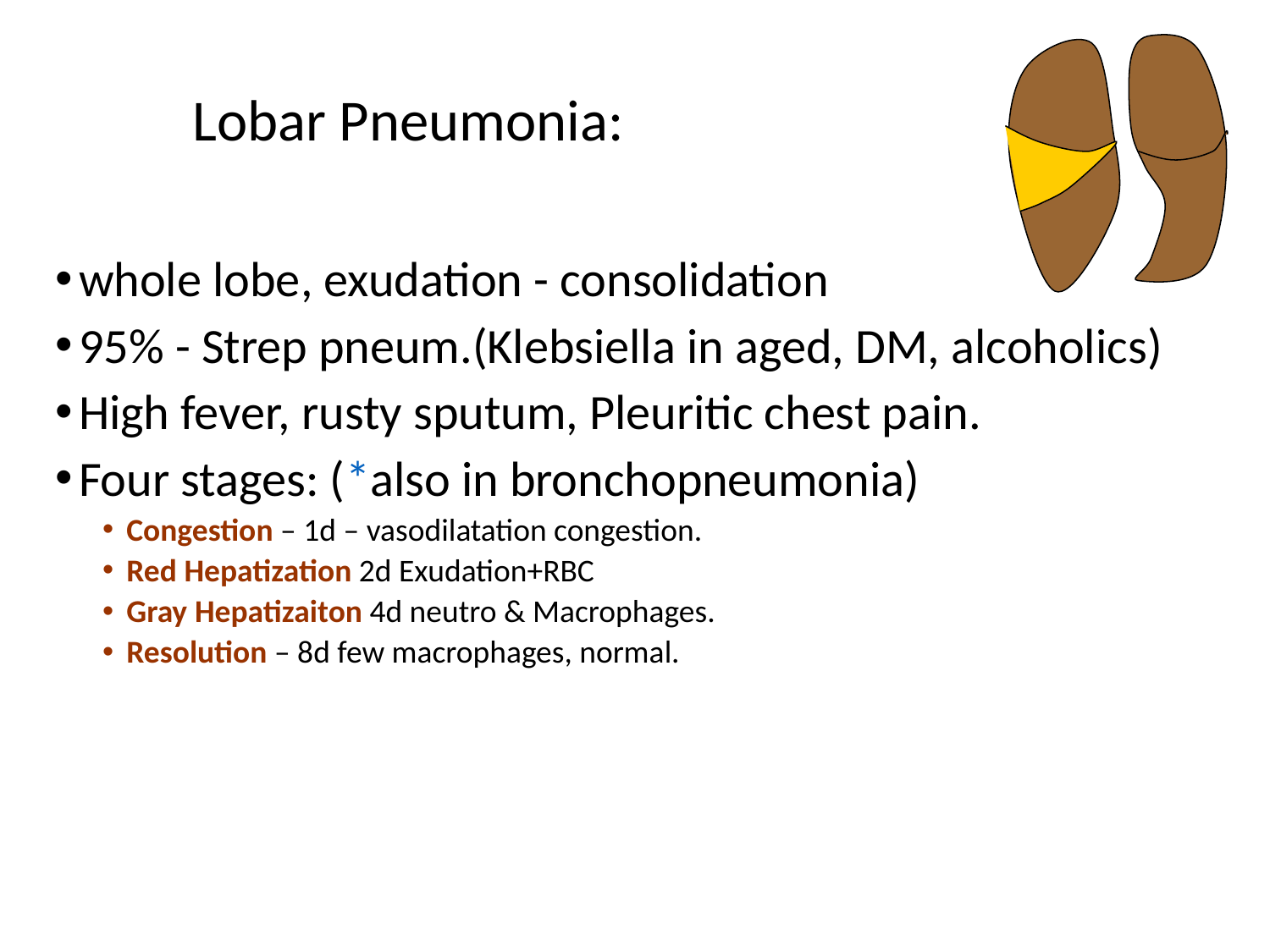

# Lobar Pneumonia:
whole lobe, exudation - consolidation
95% - Strep pneum.(Klebsiella in aged, DM, alcoholics)
High fever, rusty sputum, Pleuritic chest pain.
Four stages: (*also in bronchopneumonia)
Congestion – 1d – vasodilatation congestion.
Red Hepatization 2d Exudation+RBC
Gray Hepatizaiton 4d neutro & Macrophages.
Resolution – 8d few macrophages, normal.